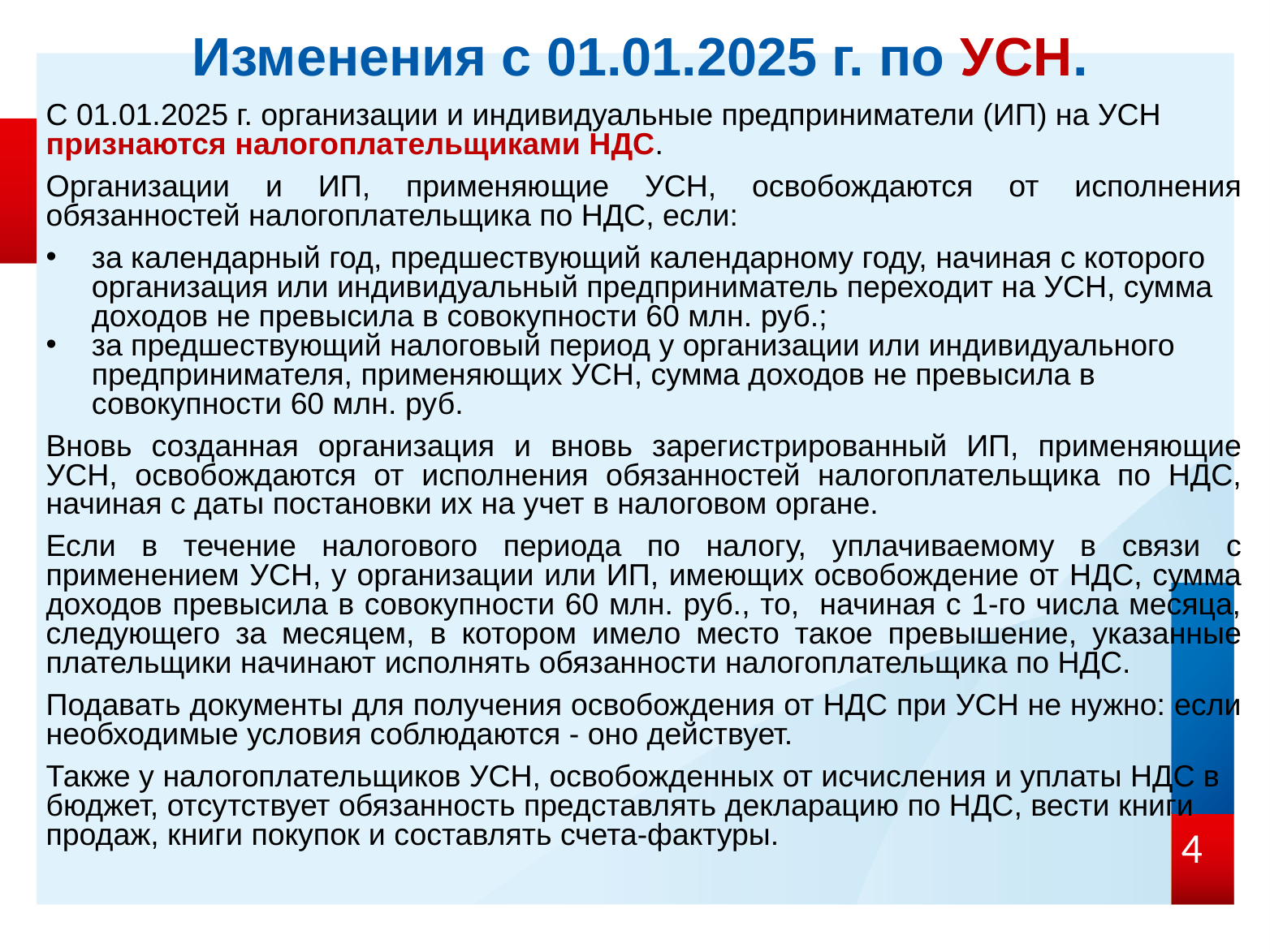

Изменения с 01.01.2025 г. по УСН.
С 01.01.2025 г. организации и индивидуальные предприниматели (ИП) на УСН признаются налогоплательщиками НДС.

Организации и ИП, применяющие УСН, освобождаются от исполнения обязанностей налогоплательщика по НДС, если:

за календарный год, предшествующий календарному году, начиная с которого организация или индивидуальный предприниматель переходит на УСН, сумма доходов не превысила в совокупности 60 млн. руб.;
за предшествующий налоговый период у организации или индивидуального предпринимателя, применяющих УСН, сумма доходов не превысила в совокупности 60 млн. руб.

Вновь созданная организация и вновь зарегистрированный ИП, применяющие УСН, освобождаются от исполнения обязанностей налогоплательщика по НДС, начиная с даты постановки их на учет в налоговом органе.

Если в течение налогового периода по налогу, уплачиваемому в связи с применением УСН, у организации или ИП, имеющих освобождение от НДС, сумма доходов превысила в совокупности 60 млн. руб., то,  начиная с 1-го числа месяца, следующего за месяцем, в котором имело место такое превышение, указанные плательщики начинают исполнять обязанности налогоплательщика по НДС.

Подавать документы для получения освобождения от НДС при УСН не нужно: если необходимые условия соблюдаются - оно действует.

Также у налогоплательщиков УСН, освобожденных от исчисления и уплаты НДС в бюджет, отсутствует обязанность представлять декларацию по НДС, вести книги продаж, книги покупок и составлять счета-фактуры.

4